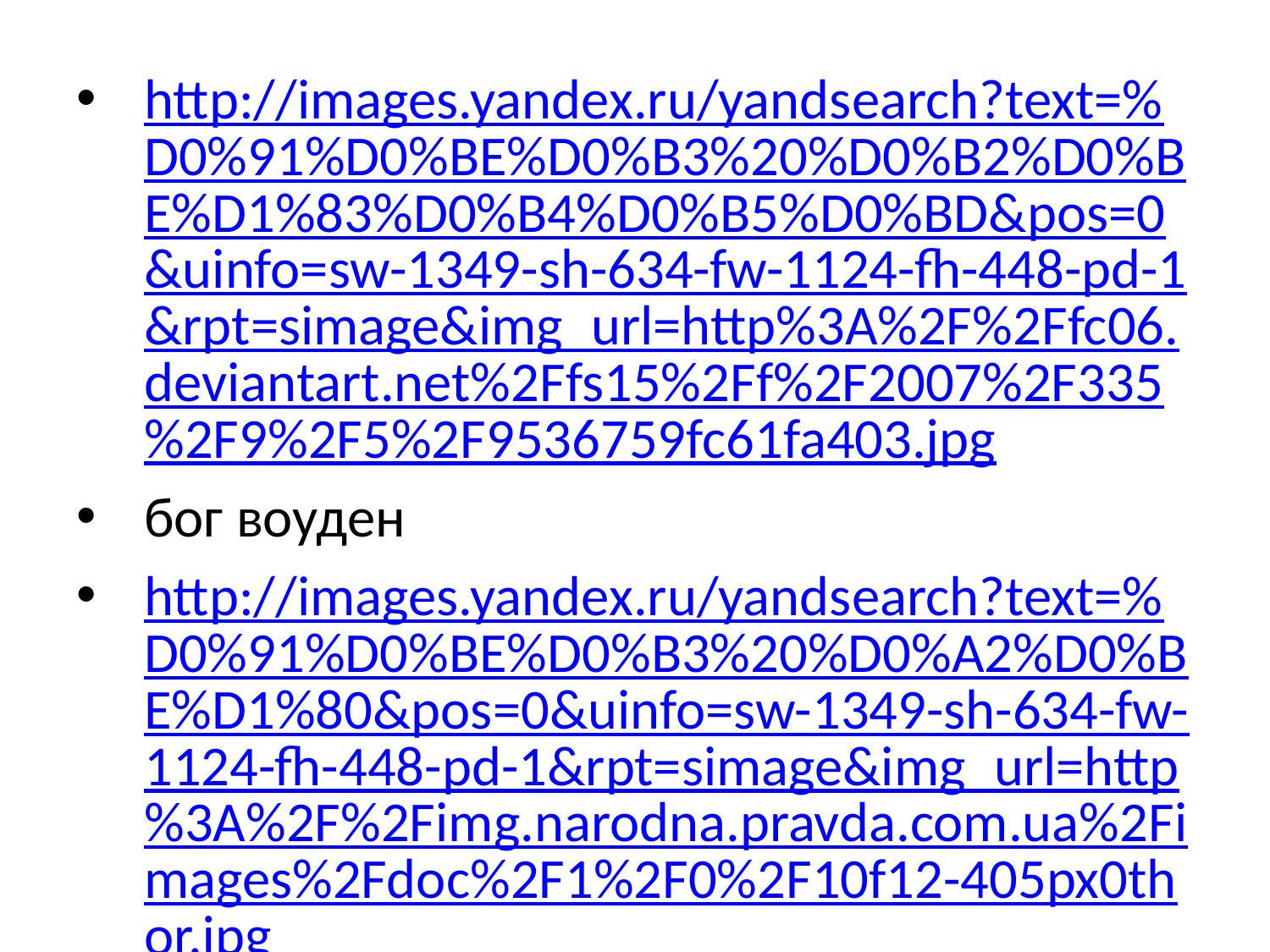

http://images.yandex.ru/yandsearch?text=%D0%91%D0%BE%D0%B3%20%D0%B2%D0%BE%D1%83%D0%B4%D0%B5%D0%BD&pos=0&uinfo=sw-1349-sh-634-fw-1124-fh-448-pd-1&rpt=simage&img_url=http%3A%2F%2Ffc06.deviantart.net%2Ffs15%2Ff%2F2007%2F335%2F9%2F5%2F9536759fc61fa403.jpg
бог воуден
http://images.yandex.ru/yandsearch?text=%D0%91%D0%BE%D0%B3%20%D0%A2%D0%BE%D1%80&pos=0&uinfo=sw-1349-sh-634-fw-1124-fh-448-pd-1&rpt=simage&img_url=http%3A%2F%2Fimg.narodna.pravda.com.ua%2Fimages%2Fdoc%2F1%2F0%2F10f12-405px0thor.jpg
Бог Тор
http://images.yandex.ru/yandsearch?text=%D0%B1%D0%BE%D0%B3%D0%B8%D0%BD%D1%8F%20%D1%84%D1%80%D0%B5%D1%8F&pos=22&uinfo=sw-1349-sh-634-fw-1124-fh-448-pd-1&rpt=simage&img_url=http%3A%2F%2Fstatic.ngs.ru%2Fforum%2Favatar%2F19288b00057a27a19c288ce674f3c99a_132861479747.jpg
Богиня Фрейа